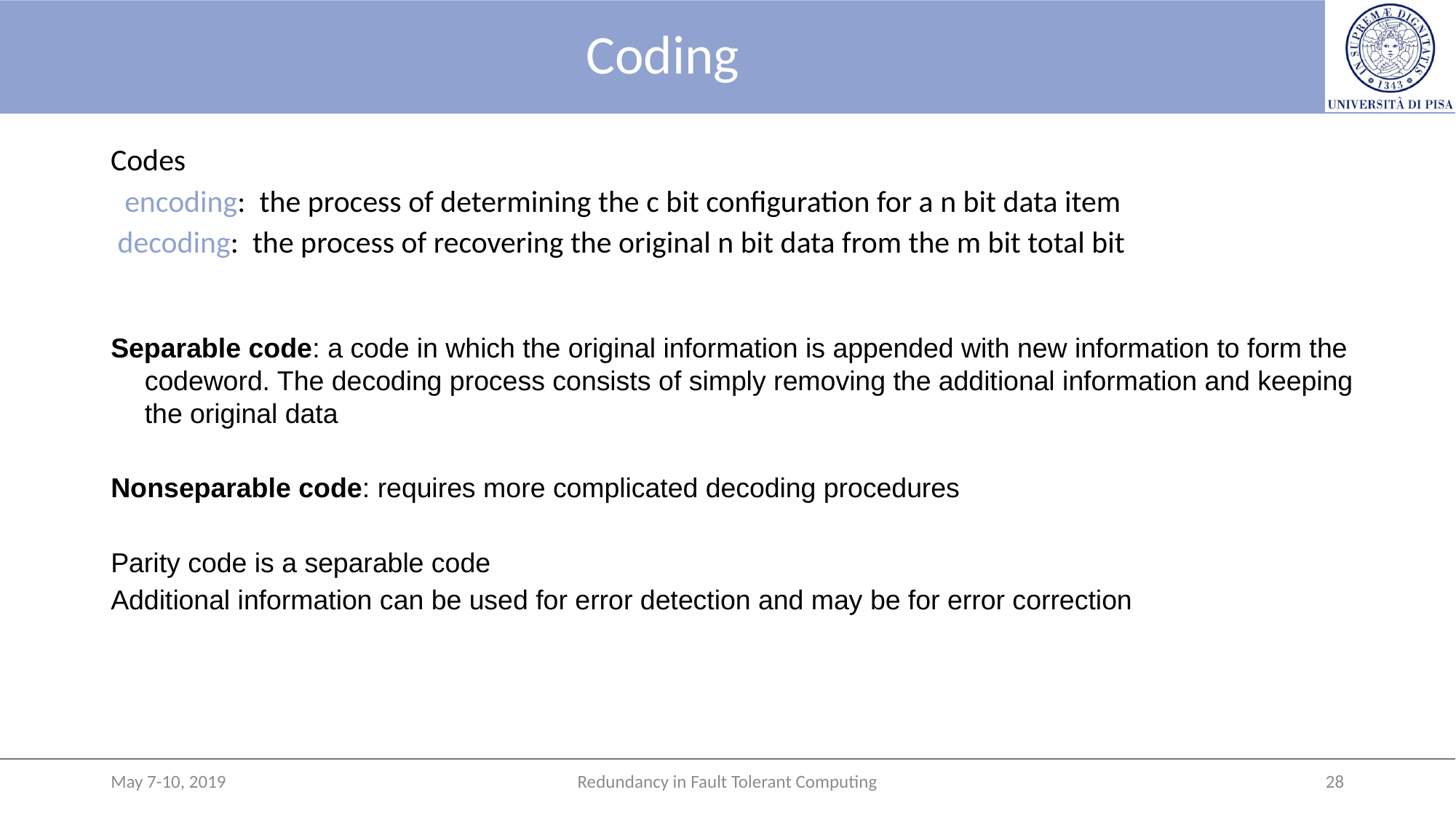

# Coding
Codes
  encoding:  the process of determining the c bit configuration for a n bit data item
 decoding:  the process of recovering the original n bit data from the m bit total bit
Separable code: a code in which the original information is appended with new information to form the codeword. The decoding process consists of simply removing the additional information and keeping the original data

Nonseparable code: requires more complicated decoding procedures

Parity code is a separable code
Additional information can be used for error detection and may be for error correction

May 7-10, 2019
Redundancy in Fault Tolerant Computing
28